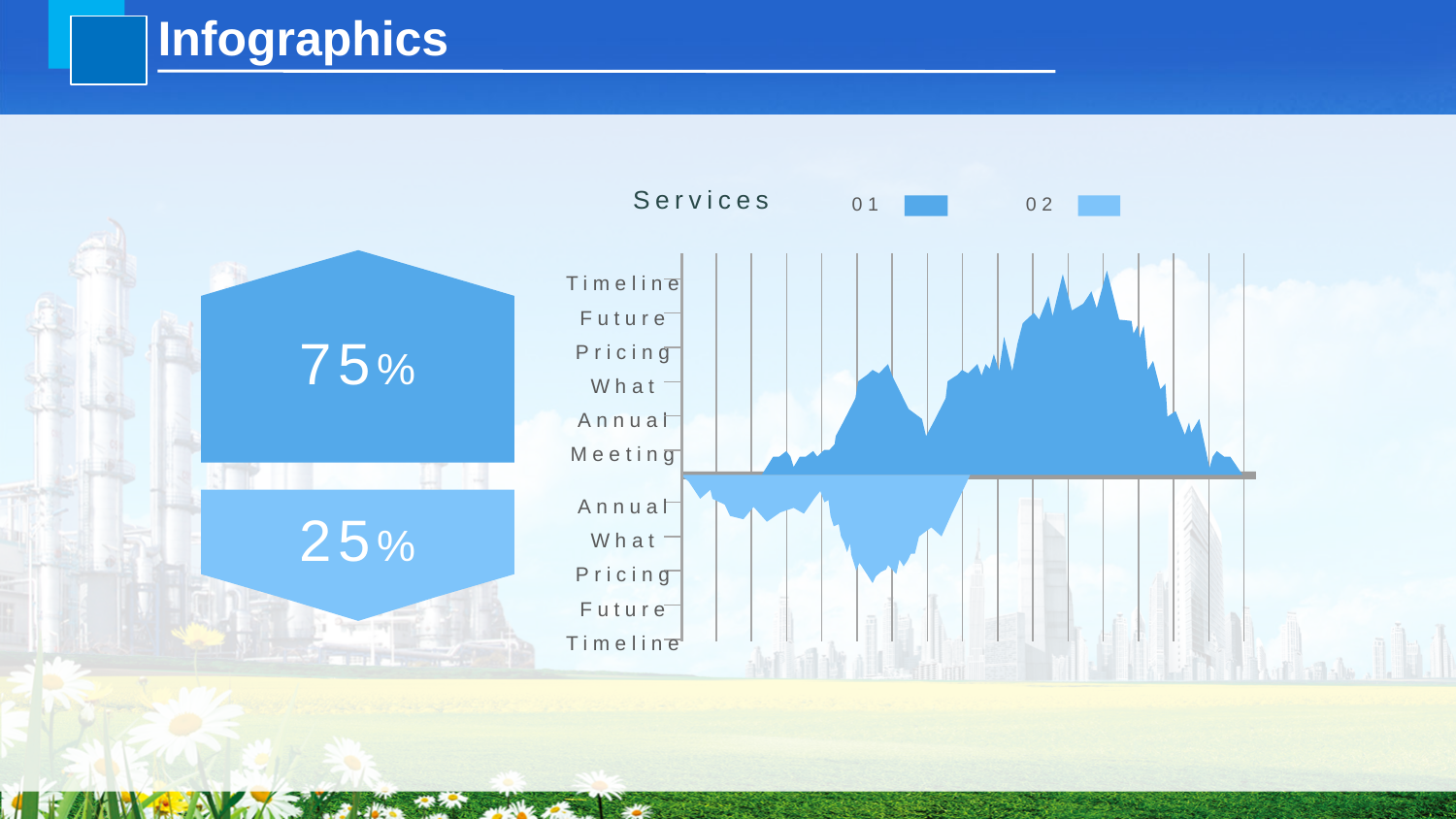

Infographics
Services
01

02

75%
Timeline

Future
Pricing
What
Annual
Meeting

Annual
What
Pricing
Future
Timeline

25%